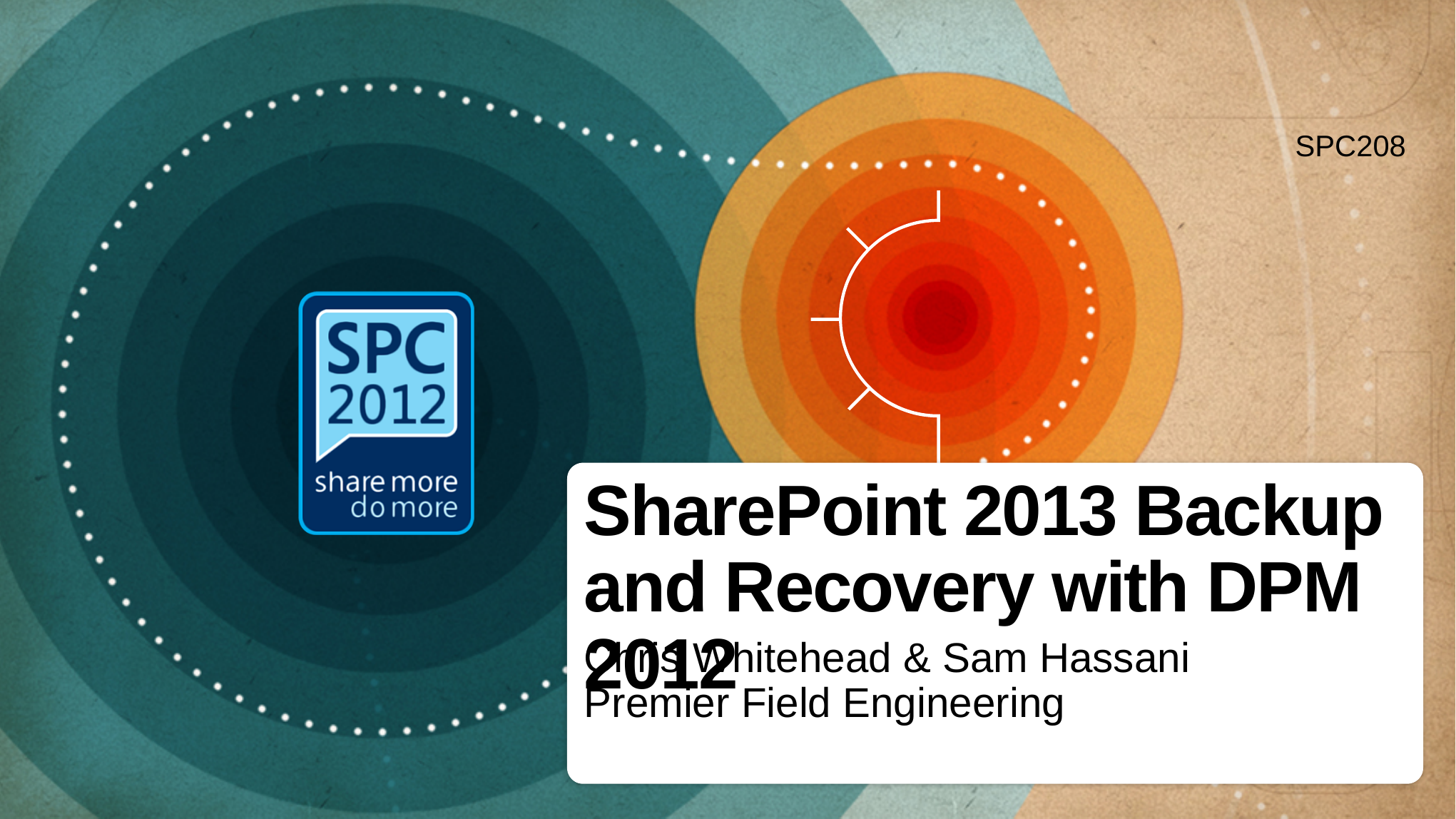

SPC208
# SharePoint 2013 Backup and Recovery with DPM 2012
Chris Whitehead & Sam Hassani
Premier Field Engineering